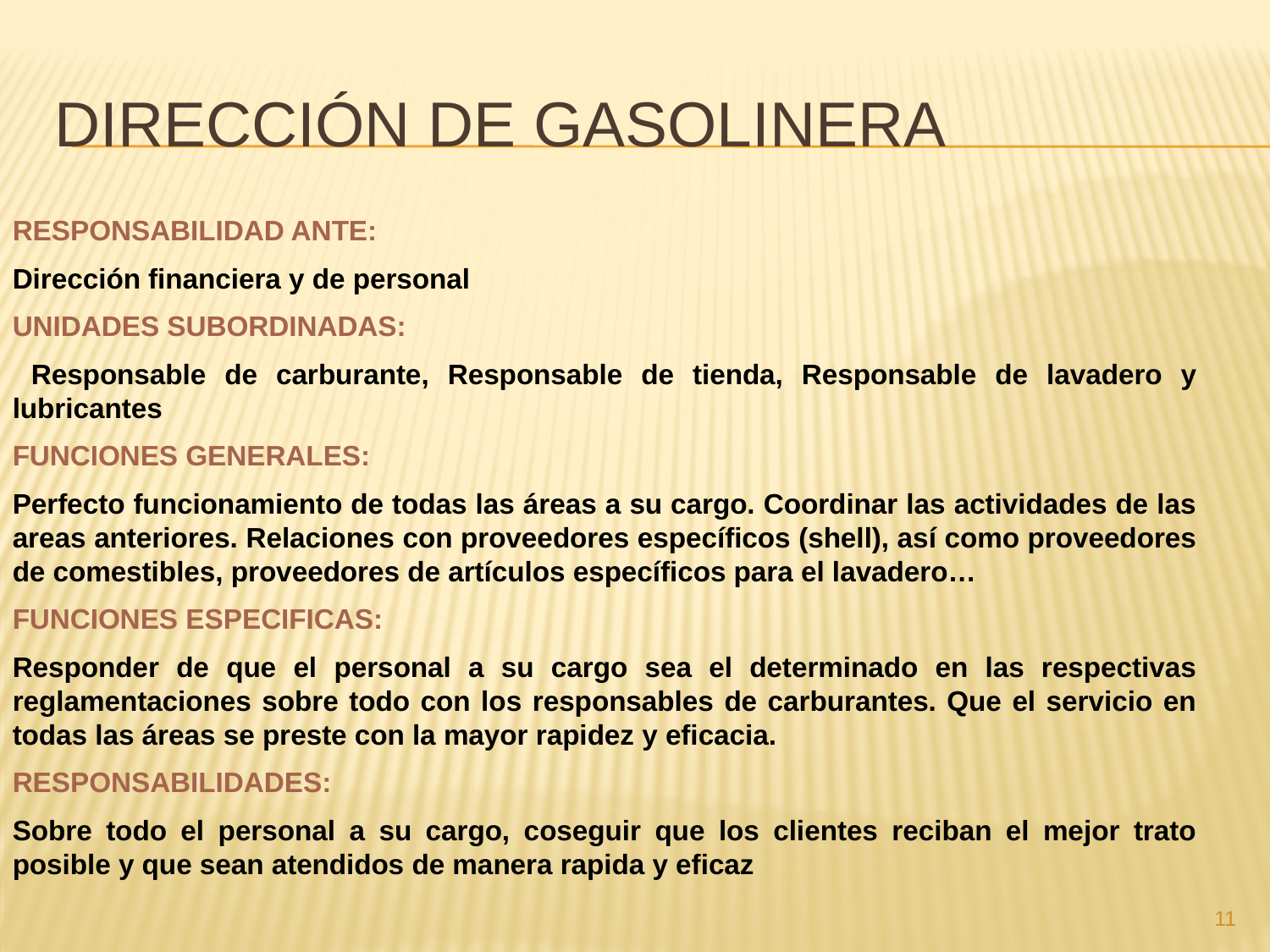

# Dirección de gasolinera

RESPONSABILIDAD ANTE:
Dirección financiera y de personal
UNIDADES SUBORDINADAS:
 Responsable de carburante, Responsable de tienda, Responsable de lavadero y lubricantes
FUNCIONES GENERALES:
Perfecto funcionamiento de todas las áreas a su cargo. Coordinar las actividades de las areas anteriores. Relaciones con proveedores específicos (shell), así como proveedores de comestibles, proveedores de artículos específicos para el lavadero…
FUNCIONES ESPECIFICAS:
Responder de que el personal a su cargo sea el determinado en las respectivas reglamentaciones sobre todo con los responsables de carburantes. Que el servicio en todas las áreas se preste con la mayor rapidez y eficacia.
RESPONSABILIDADES:
Sobre todo el personal a su cargo, coseguir que los clientes reciban el mejor trato posible y que sean atendidos de manera rapida y eficaz
11